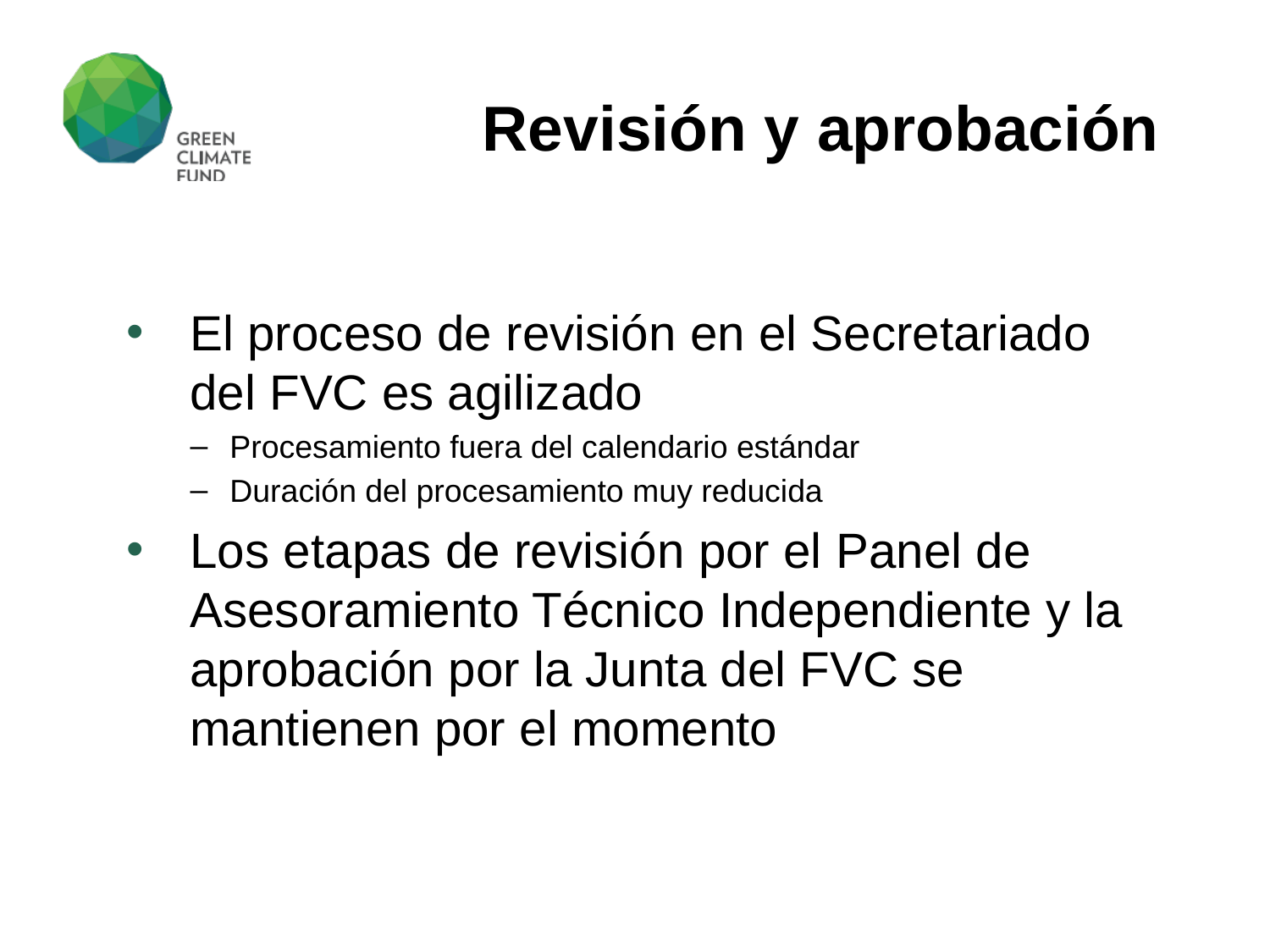

# Revisión y aprobación
El proceso de revisión en el Secretariado del FVC es agilizado
Procesamiento fuera del calendario estándar
Duración del procesamiento muy reducida
Los etapas de revisión por el Panel de Asesoramiento Técnico Independiente y la aprobación por la Junta del FVC se mantienen por el momento